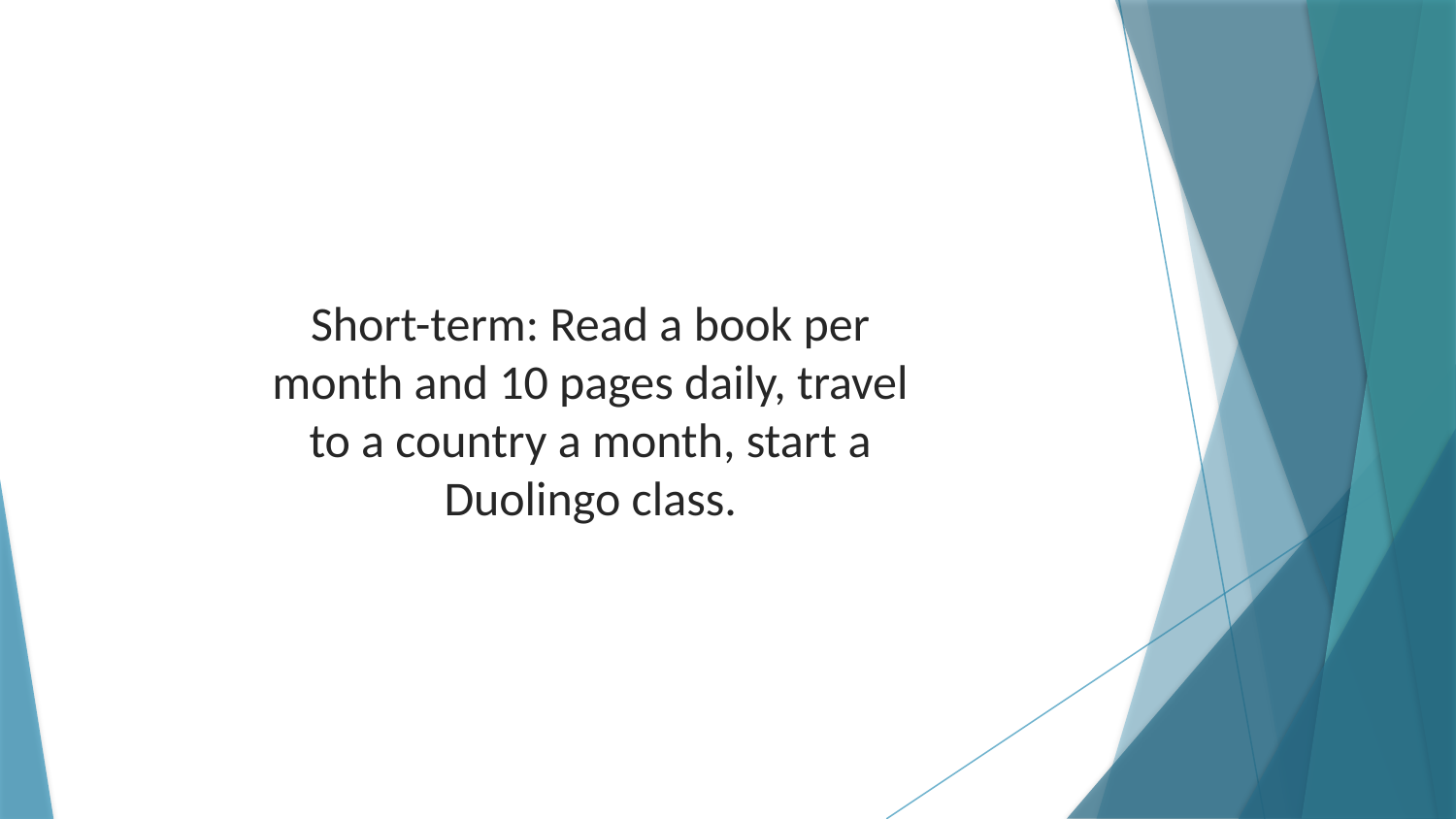

Short-term: Read a book per month and 10 pages daily, travel to a country a month, start a Duolingo class.